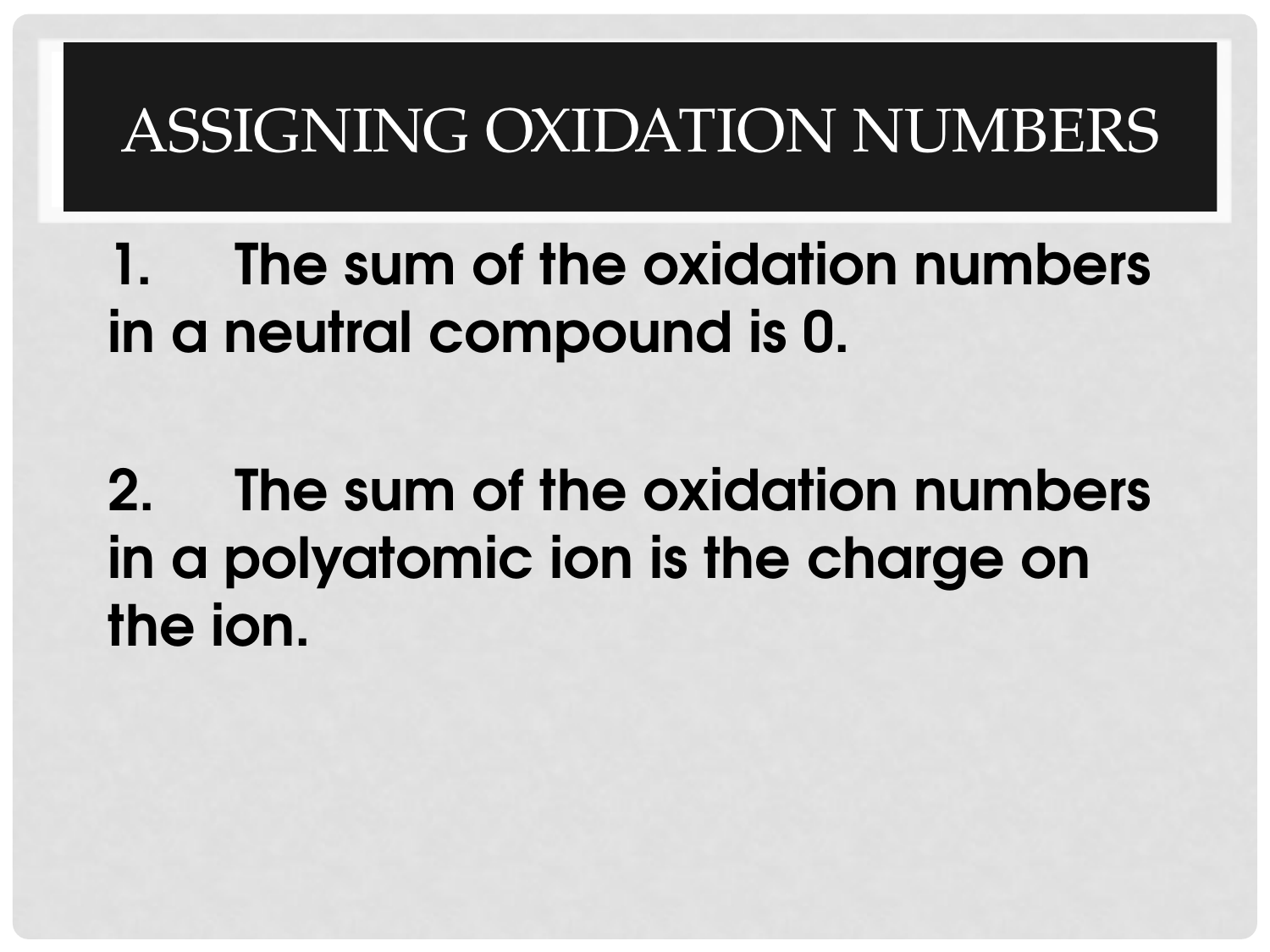

# Assigning Oxidation Numbers
1.	The sum of the oxidation numbers in a neutral compound is 0.

2.	The sum of the oxidation numbers in a polyatomic ion is the charge on the ion.